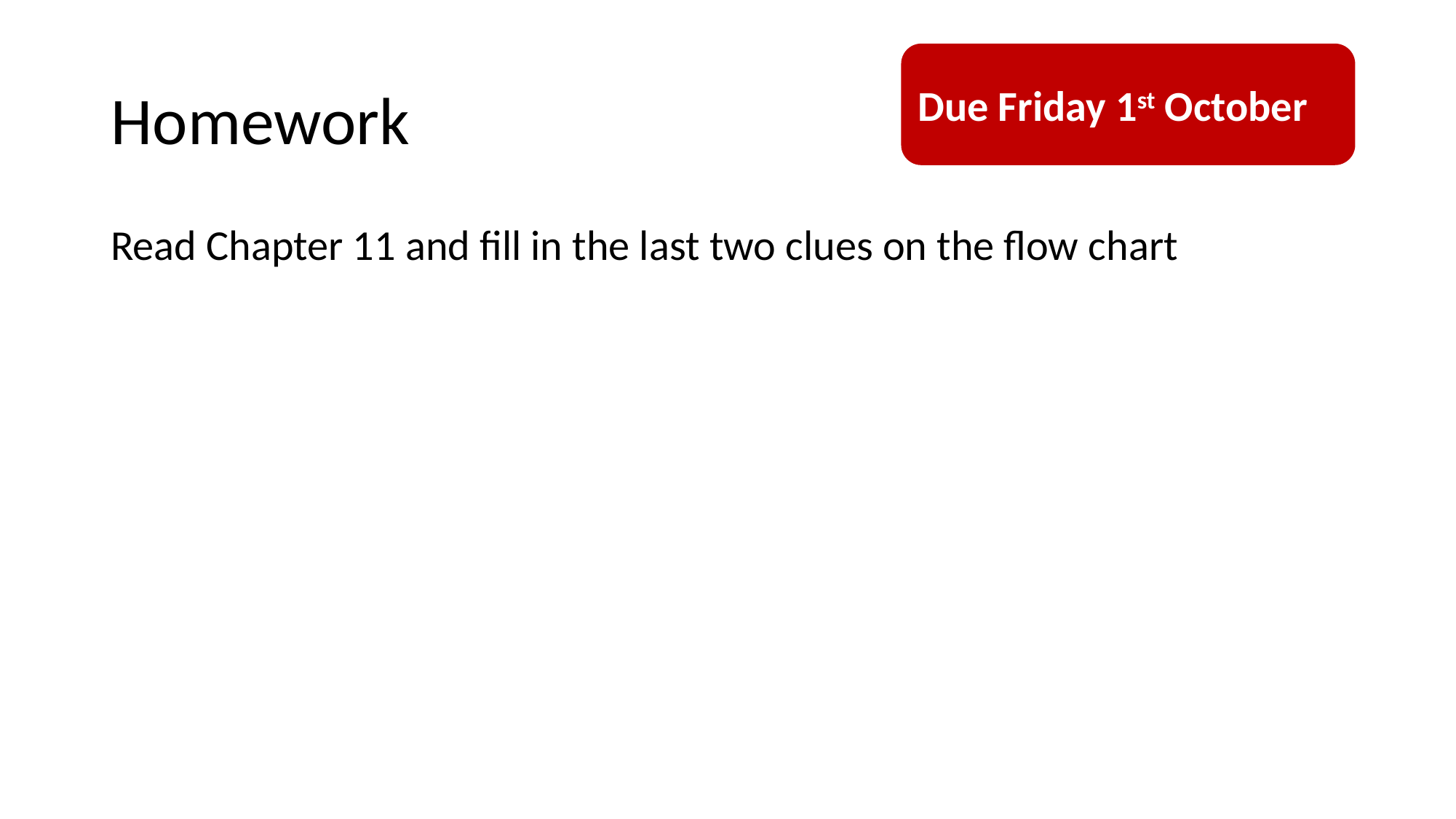

# Homework
Due Friday 1st October
Read Chapter 11 and fill in the last two clues on the flow chart